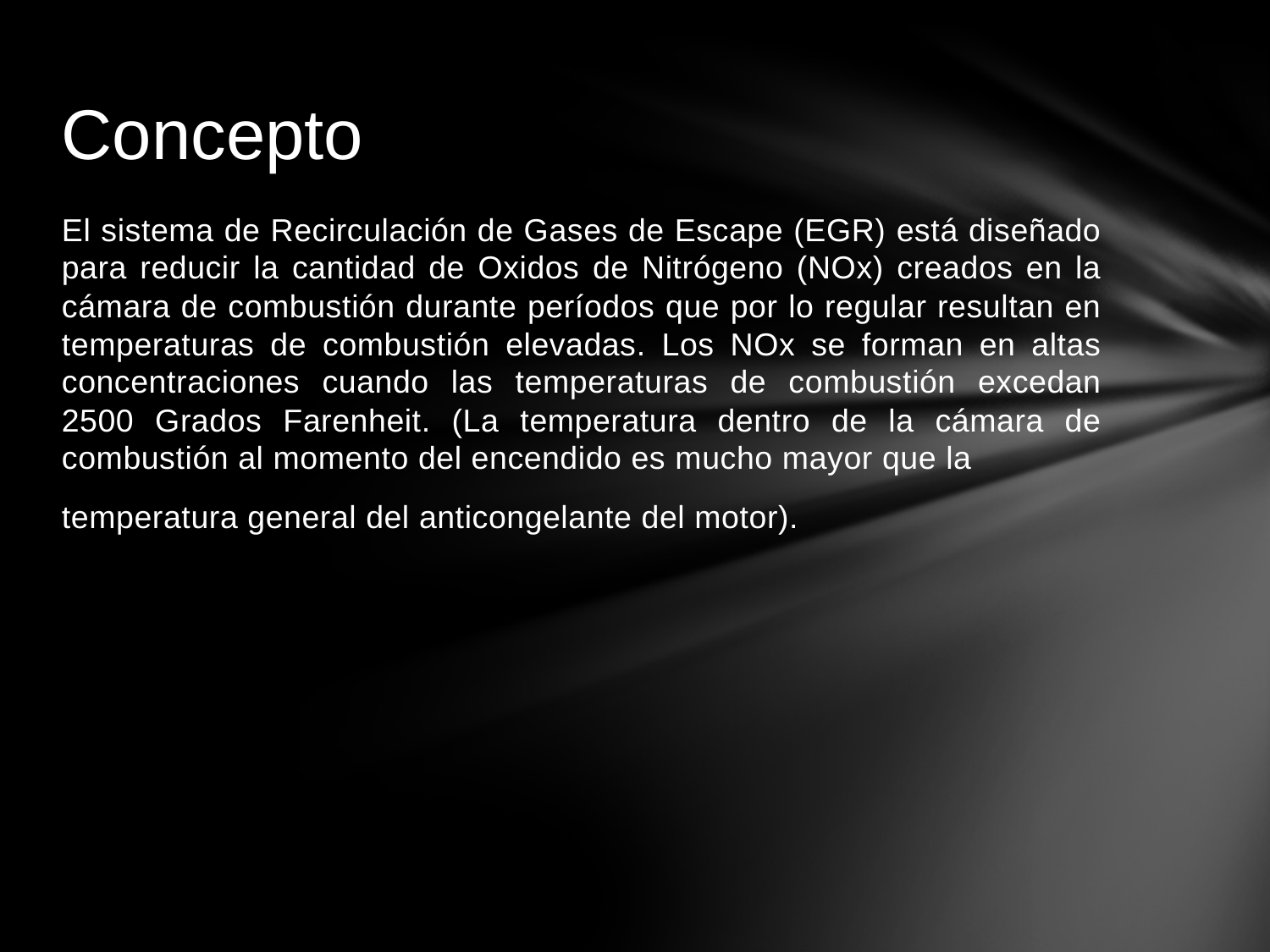

# Concepto
El sistema de Recirculación de Gases de Escape (EGR) está diseñado para reducir la cantidad de Oxidos de Nitrógeno (NOx) creados en la cámara de combustión durante períodos que por lo regular resultan en temperaturas de combustión elevadas. Los NOx se forman en altas concentraciones cuando las temperaturas de combustión excedan 2500 Grados Farenheit. (La temperatura dentro de la cámara de combustión al momento del encendido es mucho mayor que la
temperatura general del anticongelante del motor).